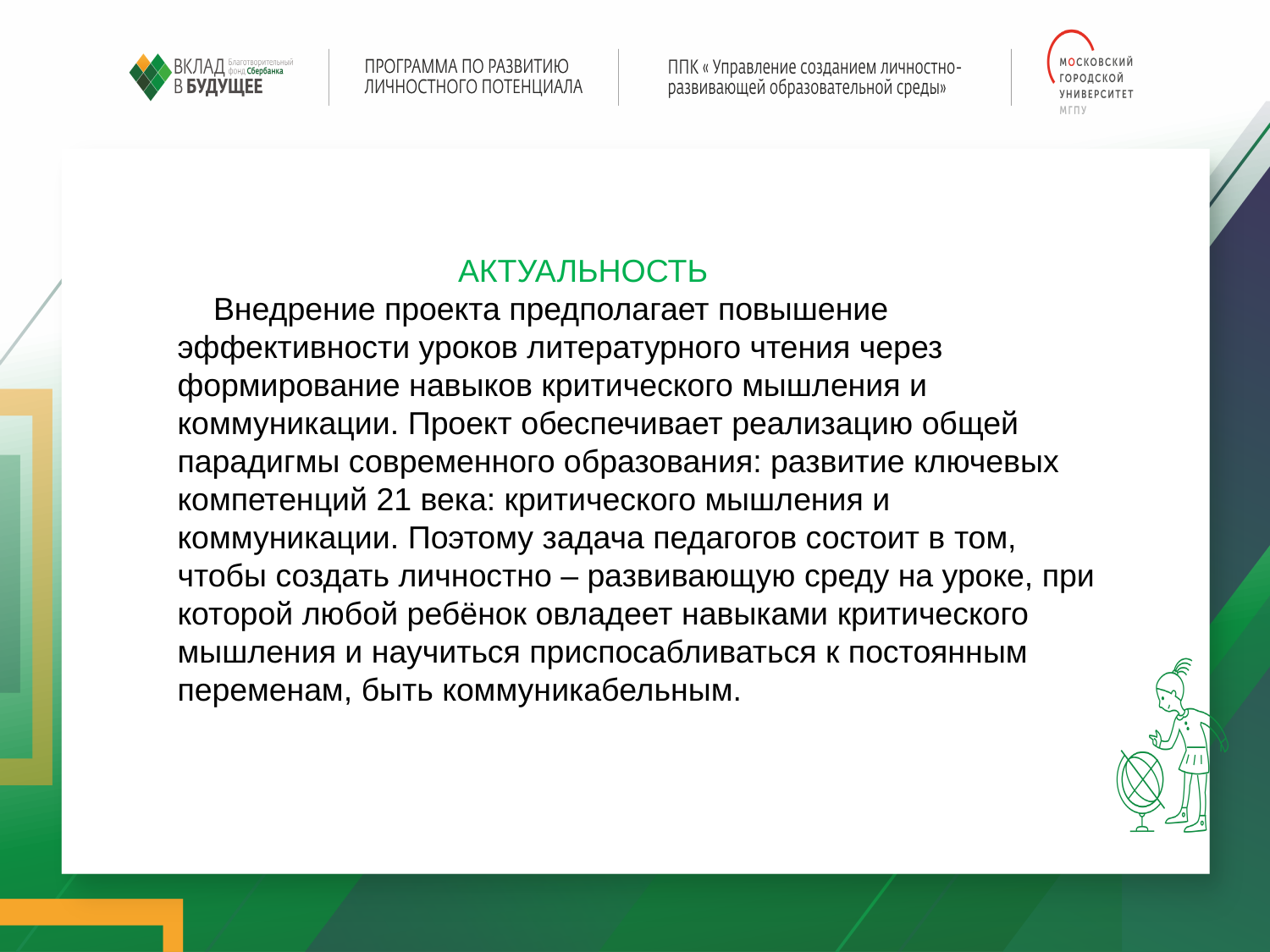

АКТУАЛЬНОСТЬ
     Внедрение проекта предполагает повышение эффективности уроков литературного чтения через формирование навыков критического мышления и коммуникации. Проект обеспечивает реализацию общей парадигмы современного образования: развитие ключевых компетенций 21 века: критического мышления и коммуникации. Поэтому задача педагогов состоит в том, чтобы создать личностно – развивающую среду на уроке, при которой любой ребёнок овладеет навыками критического мышления и научиться приспосабливаться к постоянным переменам, быть коммуникабельным.